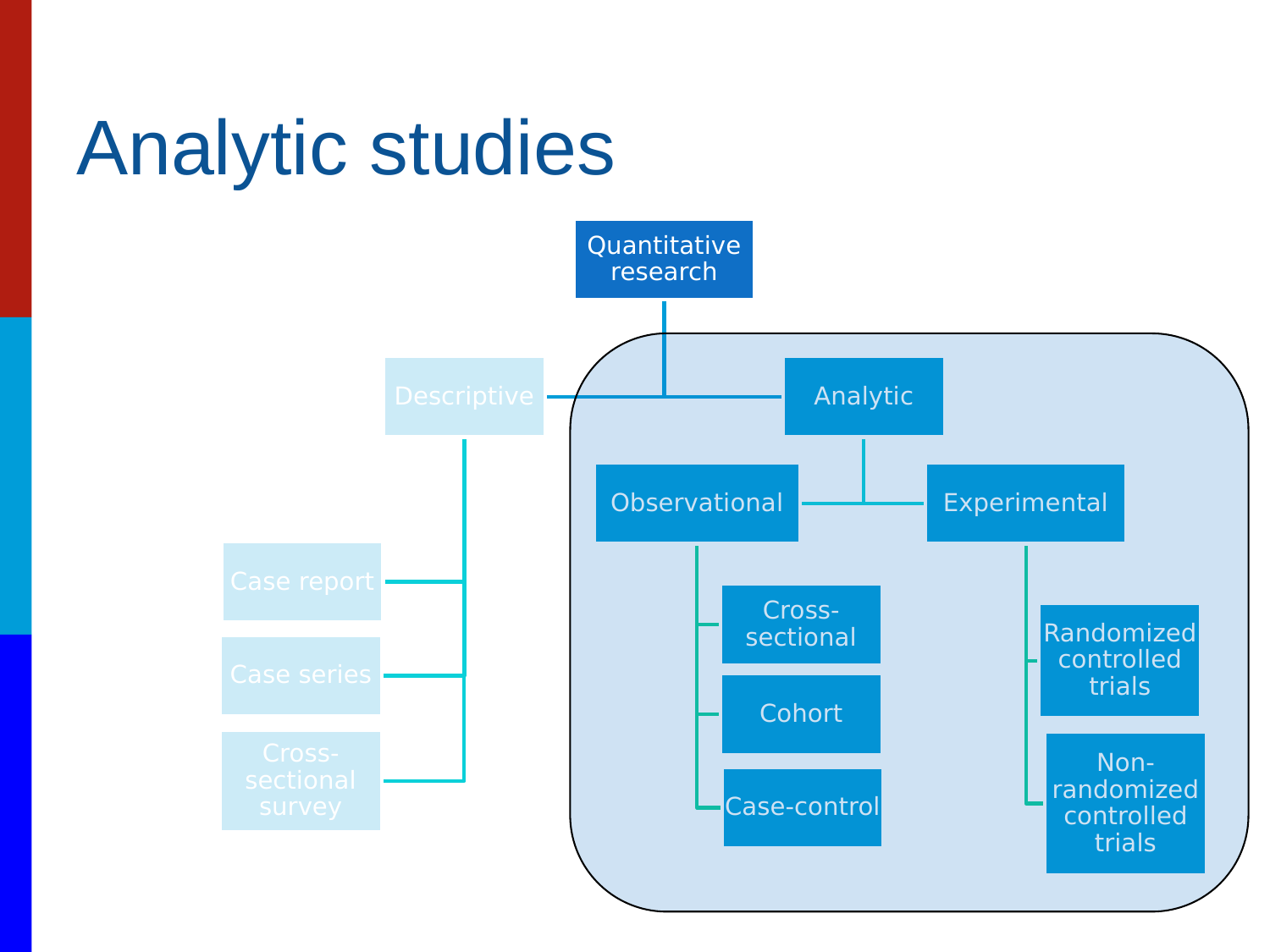

# Analytic studies
Quantitative research
Descriptive
Case report
Case series
Cross-sectional survey
Analytic
Observational
Cross-sectional
Cohort
Case-control
Experimental
Randomized controlled trials
Non-randomized controlled trials